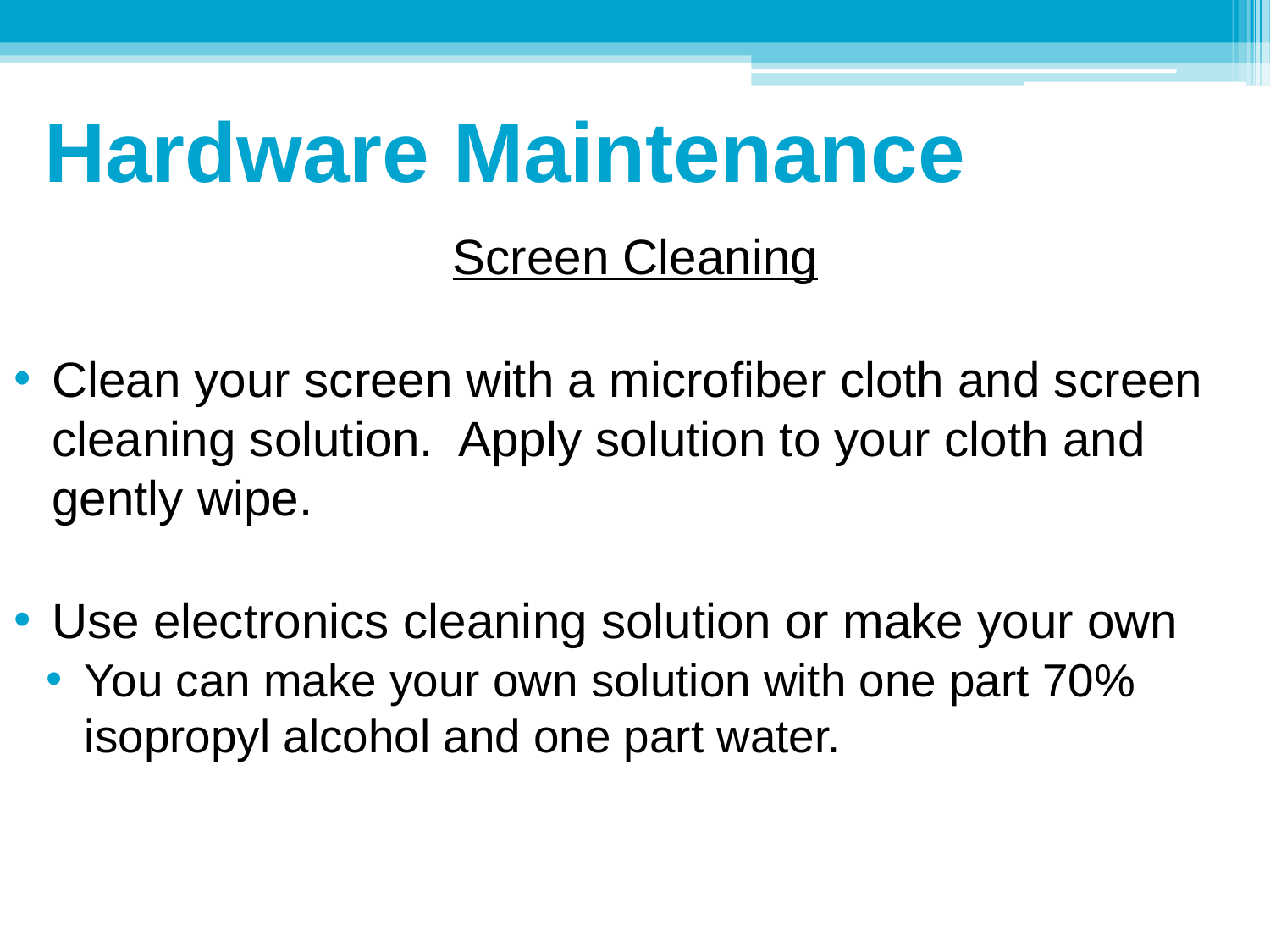

# Hardware Maintenance
Screen Cleaning

Clean your screen with a microfiber cloth and screen cleaning solution.  Apply solution to your cloth and gently wipe.

Use electronics cleaning solution or make your own
You can make your own solution with one part 70% isopropyl alcohol and one part water.